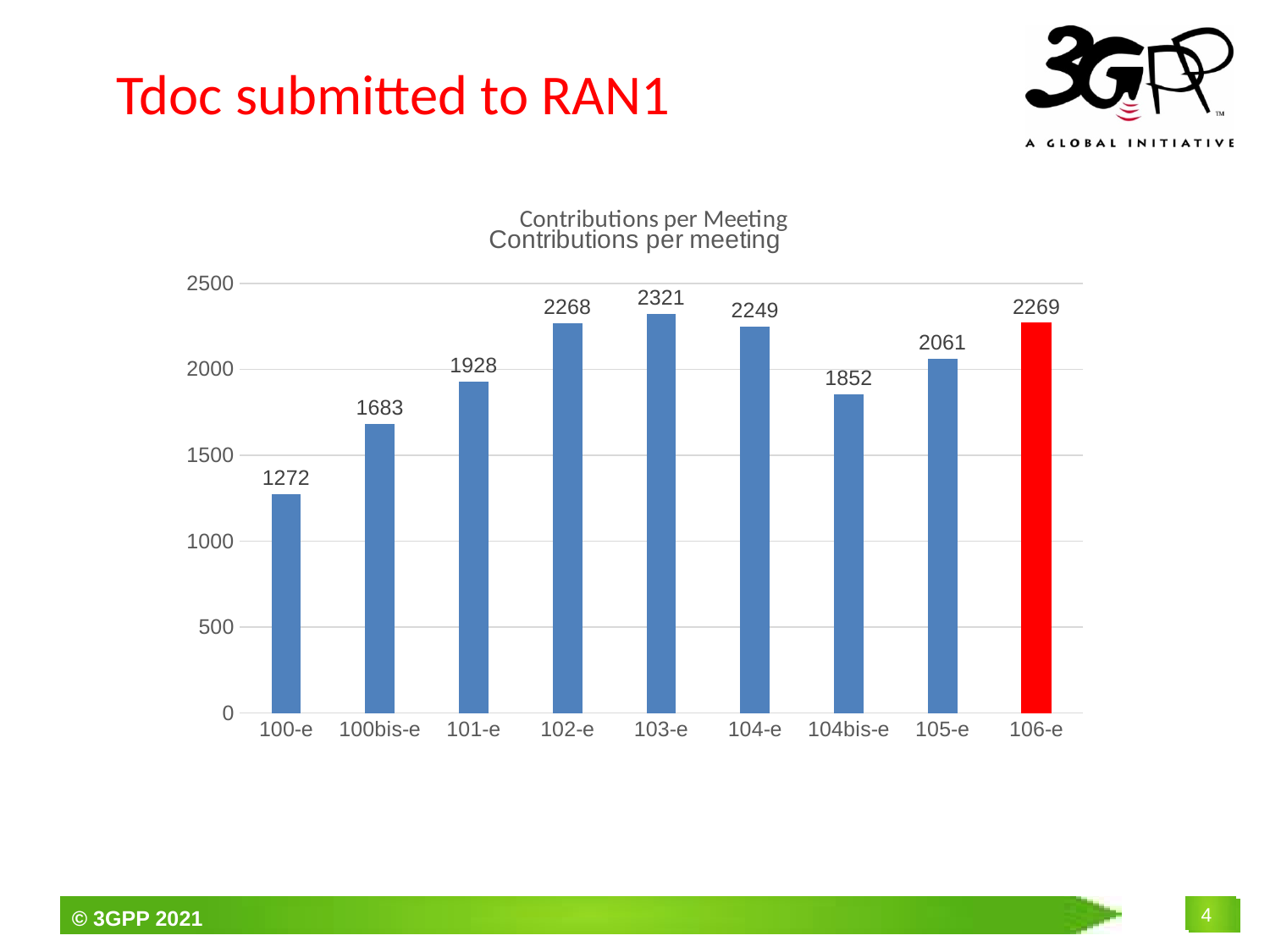

Tdoc submitted to RAN1

### Chart: Contributions per Meeting

| Category |
|---|

### Chart:

| Category | Contributions per meeting |
|---|---|
| 100-e | 1272.0 |
| 100bis-e | 1683.0 |
| 101-e | 1928.0 |
| 102-e | 2268.0 |
| 103-e | 2321.0 |
| 104-e | 2249.0 |
| 104bis-e | 1852.0 |
| 105-e | 2061.0 |
| 106-e | 2269.0 |